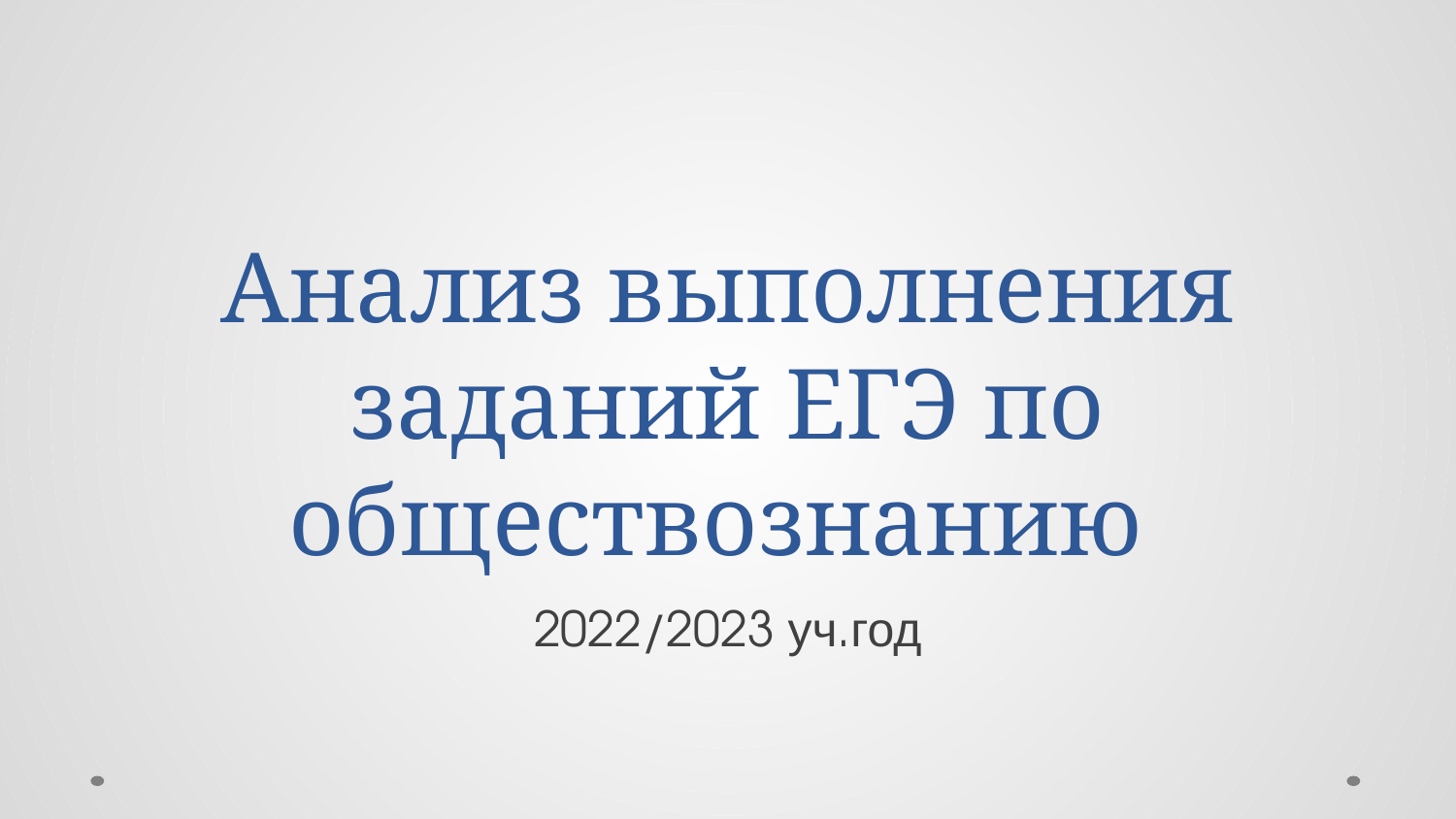

# Анализ выполнения заданий ЕГЭ по обществознанию
2022/2023 уч.год